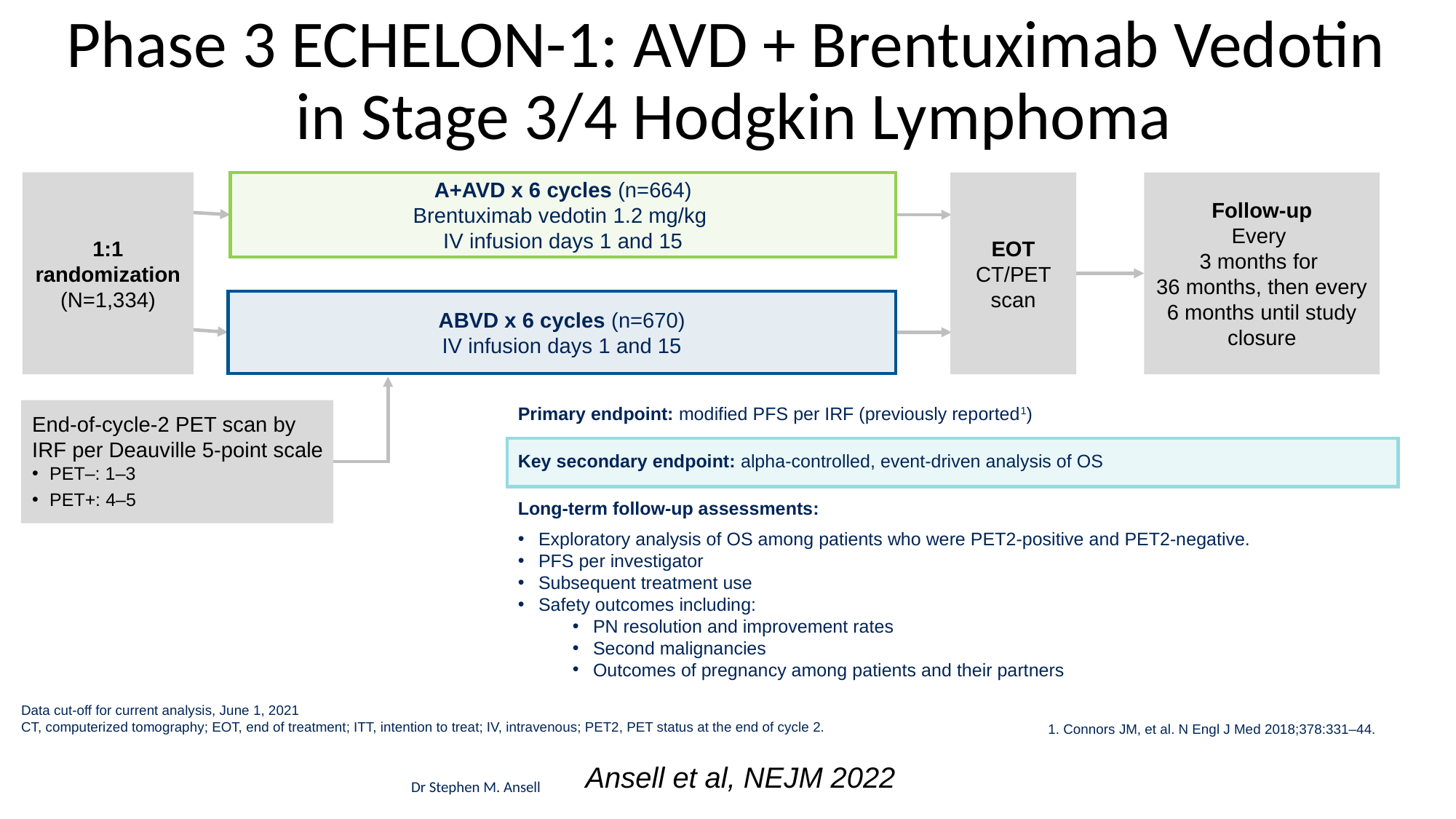

# Phase 3 ECHELON-1: AVD + Brentuximab Vedotin in Stage 3/4 Hodgkin Lymphoma
1:1 randomization
(N=1,334)
A+AVD x 6 cycles (n=664)
Brentuximab vedotin 1.2 mg/kg
IV infusion days 1 and 15
EOT
CT/PET scan
Follow-up
Every
3 months for
36 months, then every 6 months until study closure
ABVD x 6 cycles (n=670)
IV infusion days 1 and 15
End-of-cycle-2 PET scan by
IRF per Deauville 5-point scale
PET–: 1–3
PET+: 4–5
Primary endpoint: modified PFS per IRF (previously reported1)

Key secondary endpoint: alpha-controlled, event-driven analysis of OS

Long-term follow-up assessments:
Exploratory analysis of OS among patients who were PET2-positive and PET2-negative.
PFS per investigator
Subsequent treatment use
Safety outcomes including:
PN resolution and improvement rates
Second malignancies
Outcomes of pregnancy among patients and their partners

Data cut-off for current analysis, June 1, 2021
CT, computerized tomography; EOT, end of treatment; ITT, intention to treat; IV, intravenous; PET2, PET status at the end of cycle 2.
1. Connors JM, et al. N Engl J Med 2018;378:331–44.
Ansell et al, NEJM 2022

Dr Stephen M. Ansell